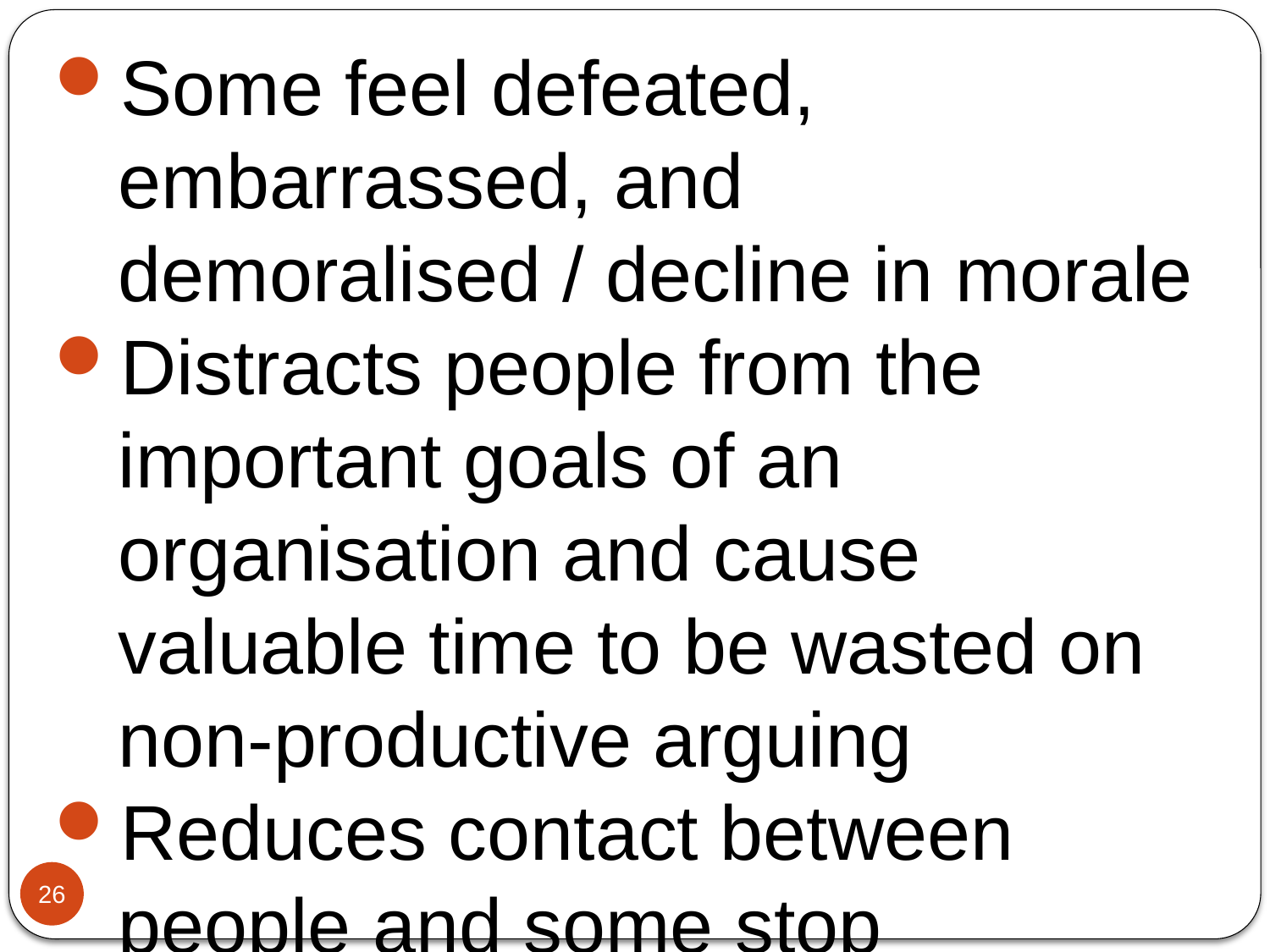

Some feel defeated, embarrassed, and demoralised / decline in morale
Distracts people from the important goals of an  organisation and cause valuable time to be wasted on non-productive arguing
Reduces contact between people and some stop communicating with each other
#
26